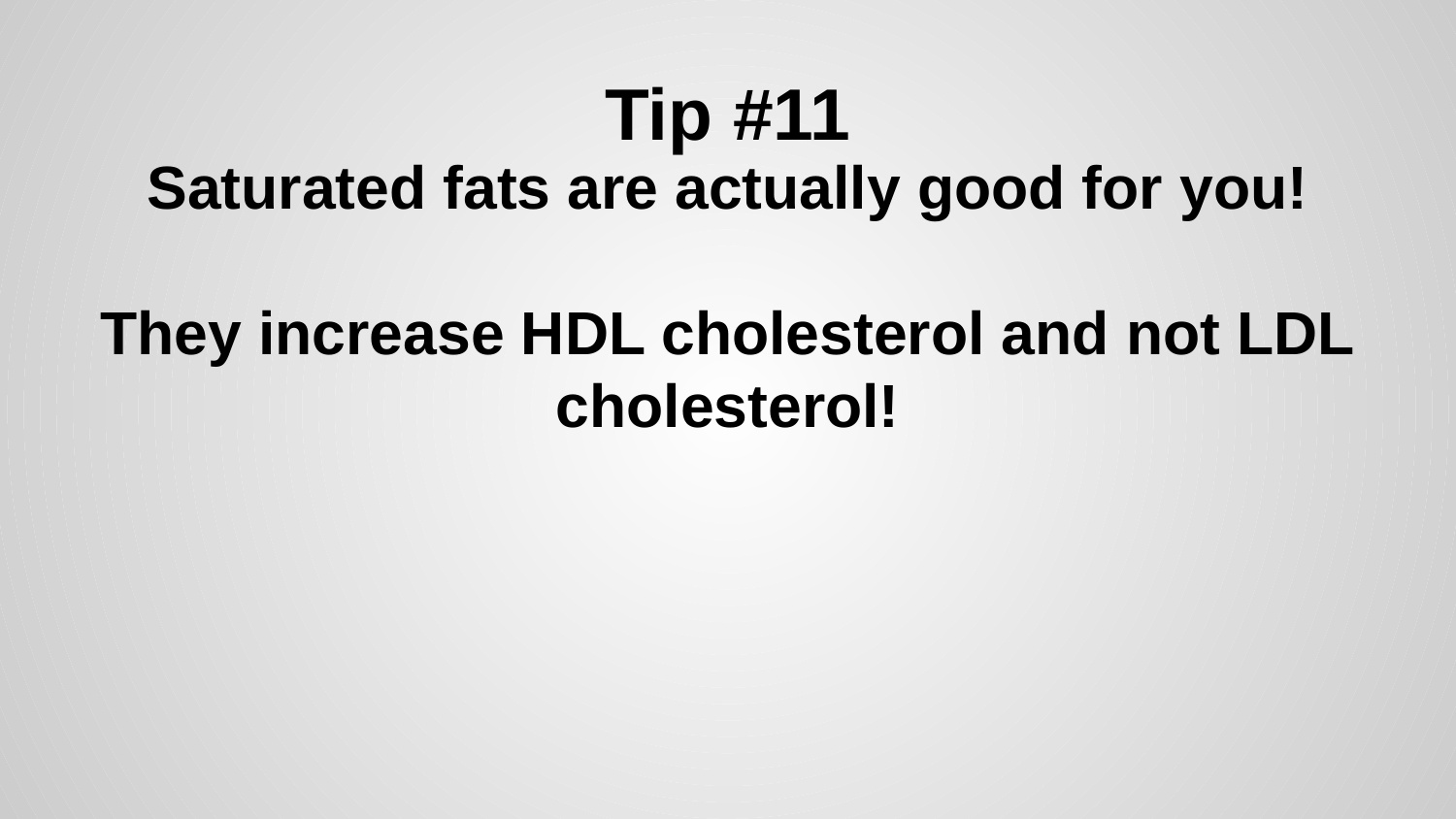

# Tip #11

Saturated fats are actually good for you!

They increase HDL cholesterol and not LDL cholesterol!